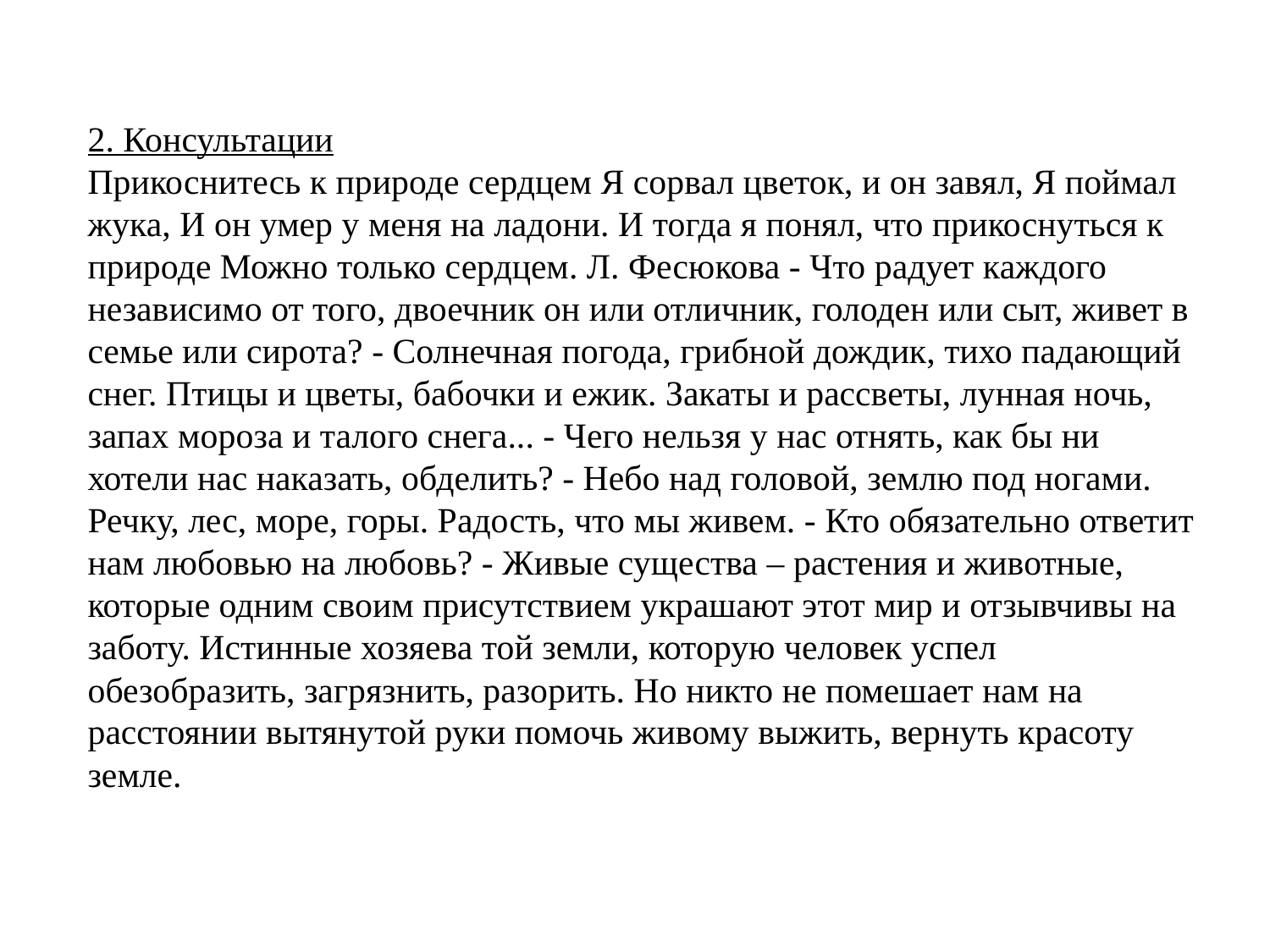

# 2. Консультации Прикоснитесь к природе сердцем Я сорвал цветок, и он завял, Я поймал жука, И он умер у меня на ладони. И тогда я понял, что прикоснуться к природе Можно только сердцем. Л. Фесюкова - Что радует каждого независимо от того, двоечник он или отличник, голоден или сыт, живет в семье или сирота? - Солнечная погода, грибной дождик, тихо падающий снег. Птицы и цветы, бабочки и ежик. Закаты и рассветы, лунная ночь, запах мороза и талого снега... - Чего нельзя у нас отнять, как бы ни хотели нас наказать, обделить? - Небо над головой, землю под ногами. Речку, лес, море, горы. Радость, что мы живем. - Кто обязательно ответит нам любовью на любовь? - Живые существа – растения и животные, которые одним своим присутствием украшают этот мир и отзывчивы на заботу. Истинные хозяева той земли, которую человек успел обезобразить, загрязнить, разорить. Но никто не помешает нам на расстоянии вытянутой руки помочь живому выжить, вернуть красоту земле.